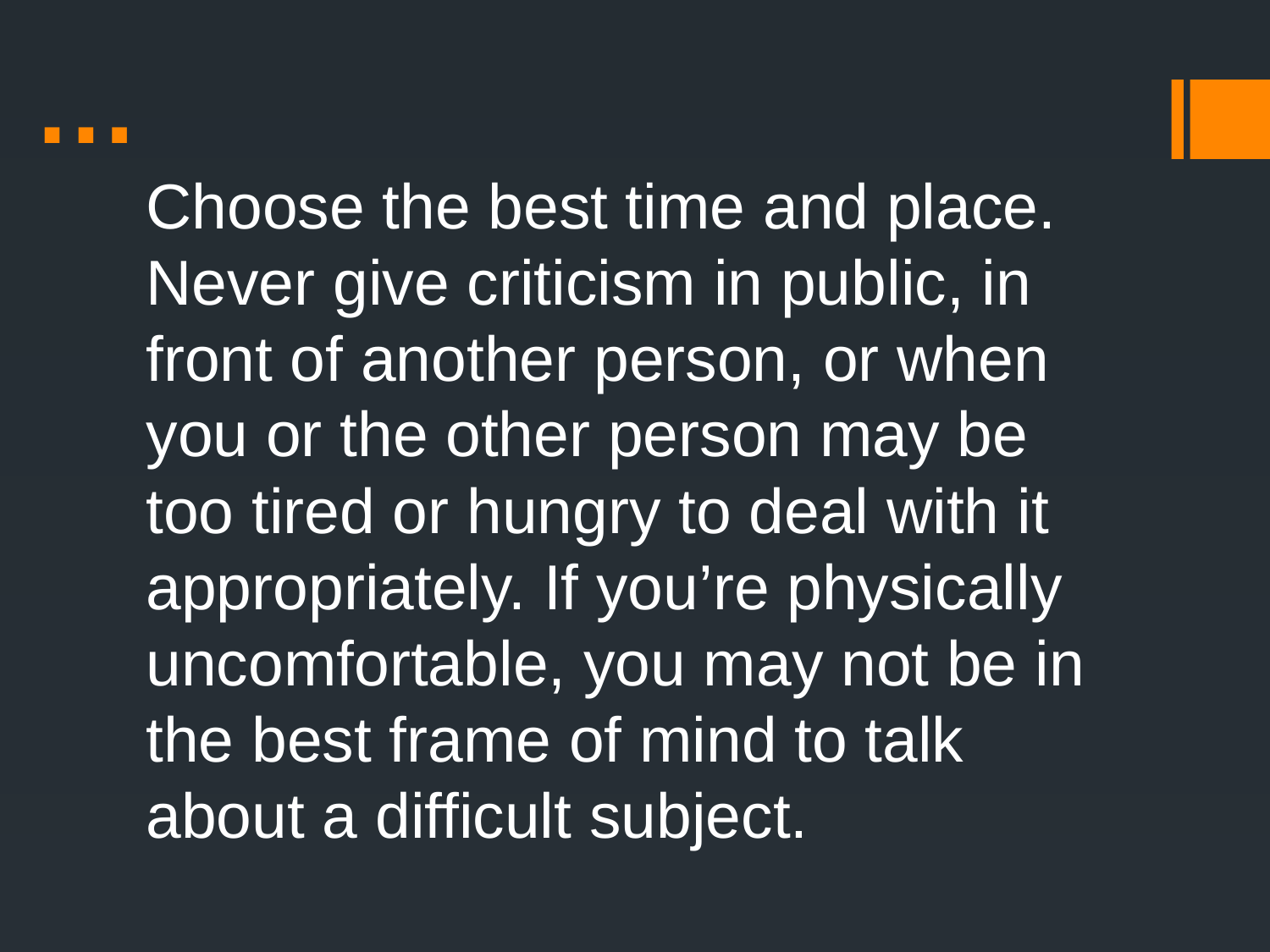

# …
Choose the best time and place. Never give criticism in public, in front of another person, or when you or the other person may be too tired or hungry to deal with it appropriately. If you’re physically uncomfortable, you may not be in the best frame of mind to talk about a difficult subject.